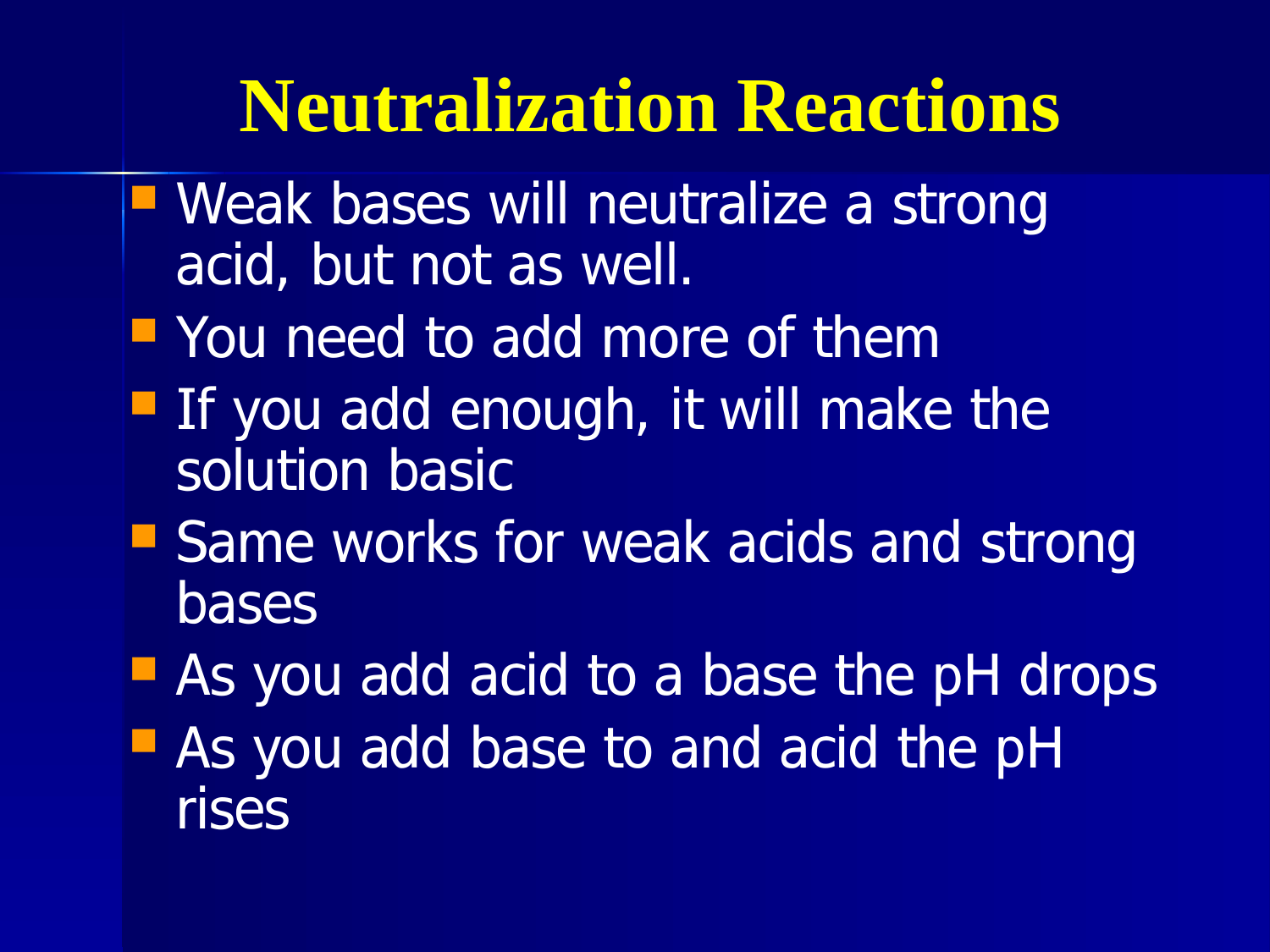

# Neutralization Reactions
Weak bases will neutralize a strong acid, but not as well.
You need to add more of them
If you add enough, it will make the solution basic
Same works for weak acids and strong bases
As you add acid to a base the pH drops
As you add base to and acid the pH rises